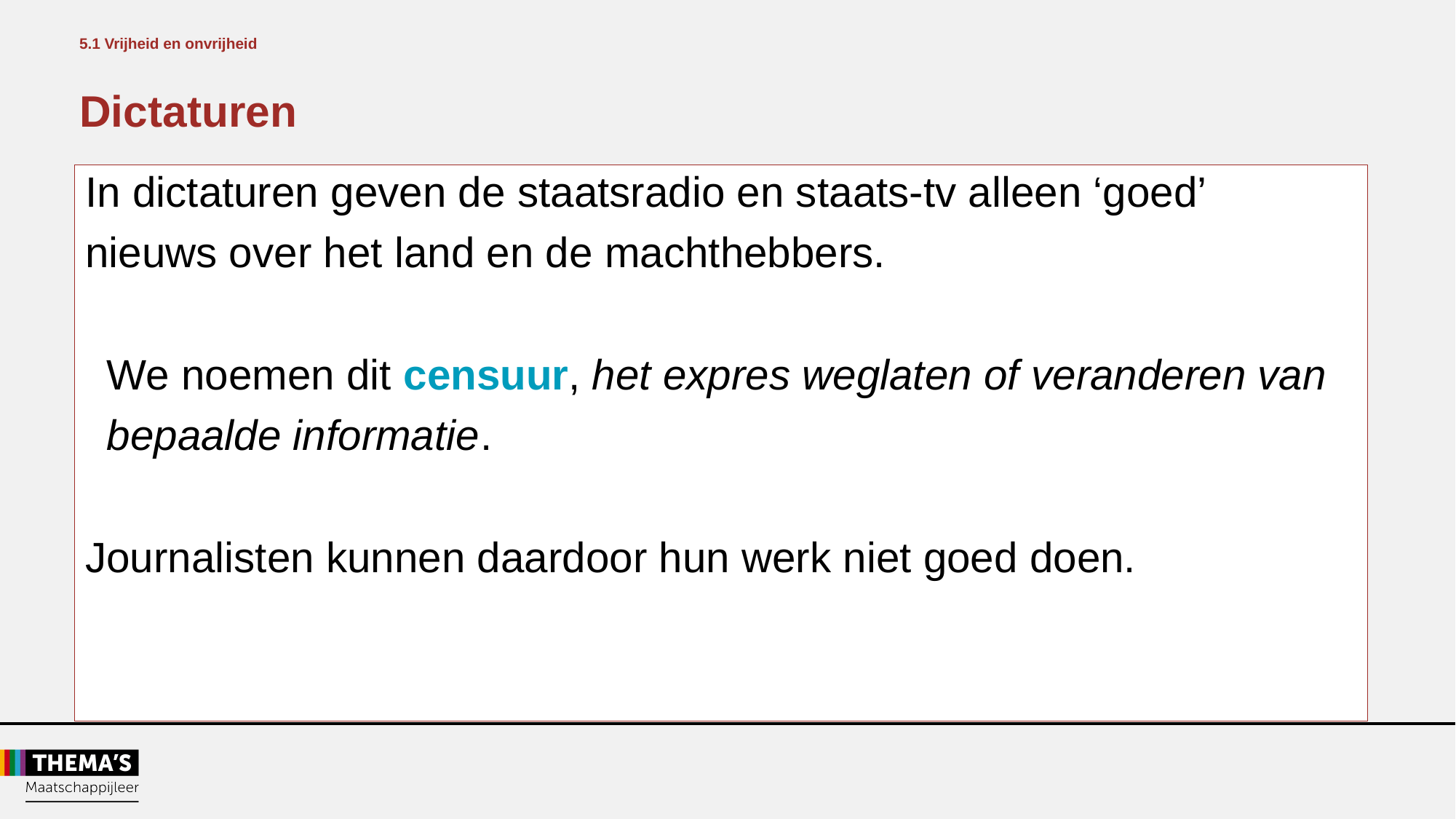

5.1 Vrijheid en onvrijheid
Dictaturen
In dictaturen geven de staatsradio en staats-tv alleen ‘goed’
nieuws over het land en de machthebbers.

We noemen dit censuur, het expres weglaten of veranderen van
bepaalde informatie.

Journalisten kunnen daardoor hun werk niet goed doen.